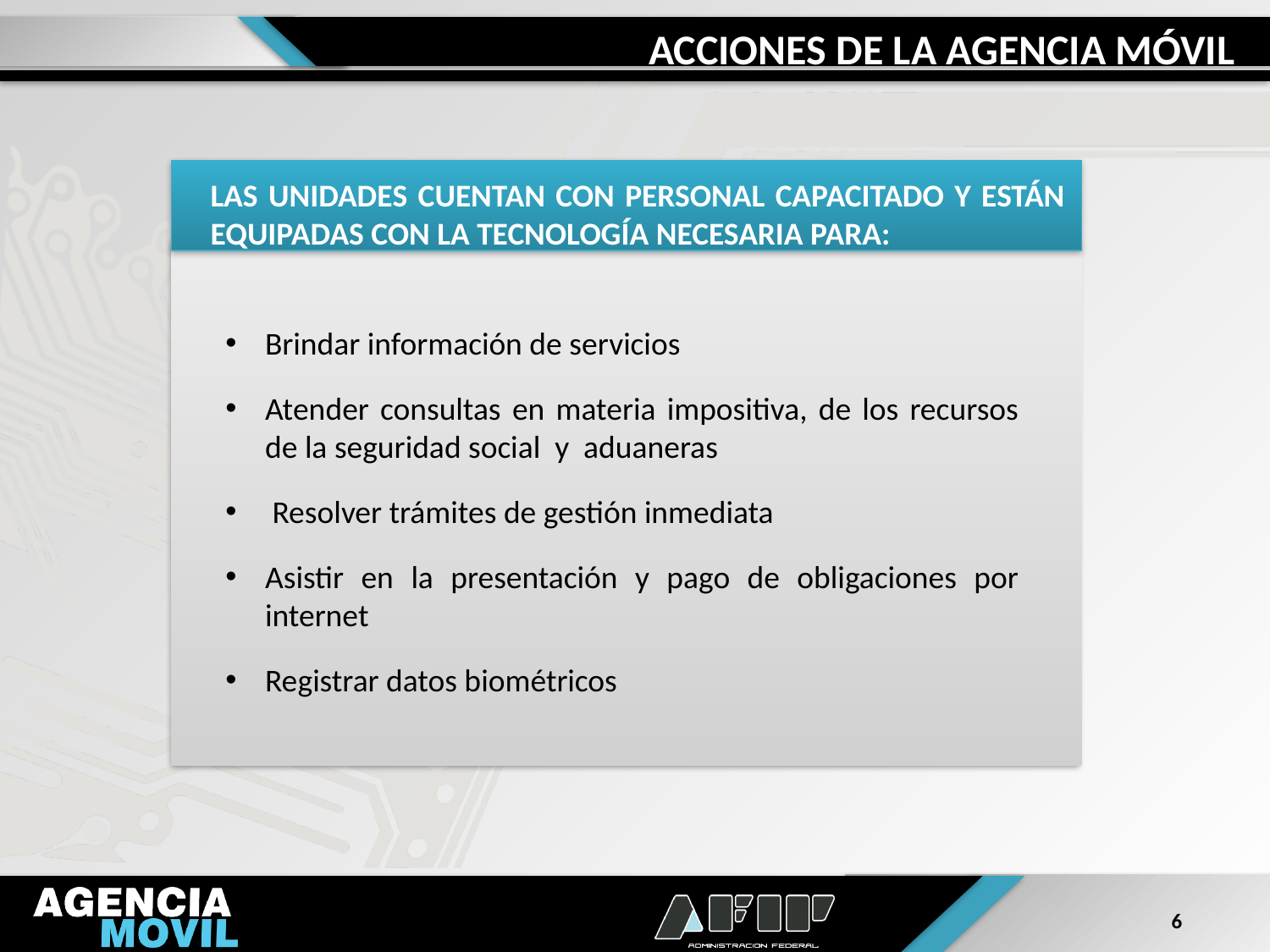

ACCIONES DE LA AGENCIA MÓVIL

LAS UNIDADES CUENTAN CON PERSONAL CAPACITADO Y ESTÁN EQUIPADAS CON LA TECNOLOGÍA NECESARIA PARA:

Brindar información de servicios
Atender consultas en materia impositiva, de los recursos de la seguridad social  y  aduaneras
 Resolver trámites de gestión inmediata
Asistir en la presentación y pago de obligaciones por internet
Registrar datos biométricos
6